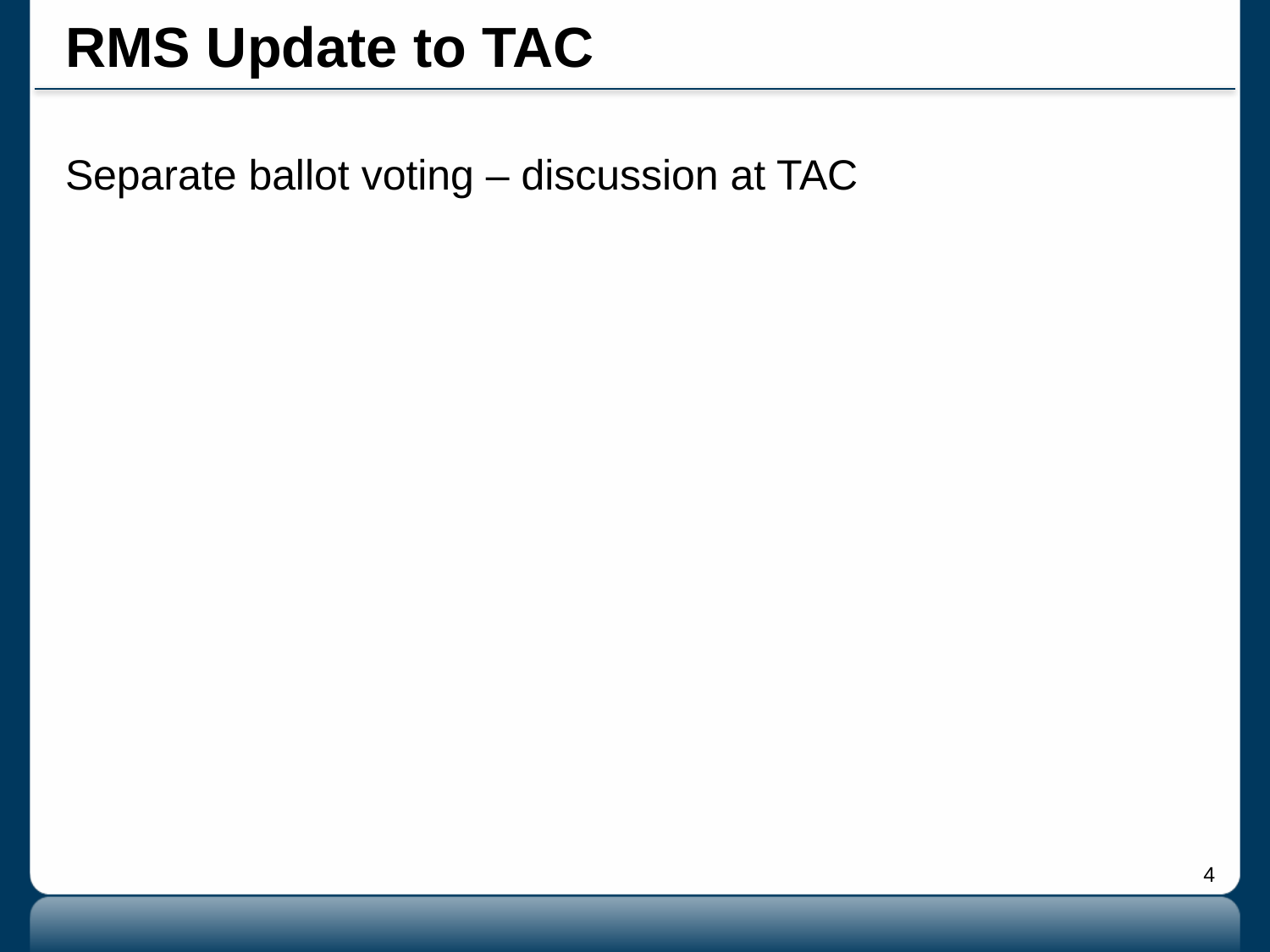

# RMS Update to TAC
Separate ballot voting – discussion at TAC